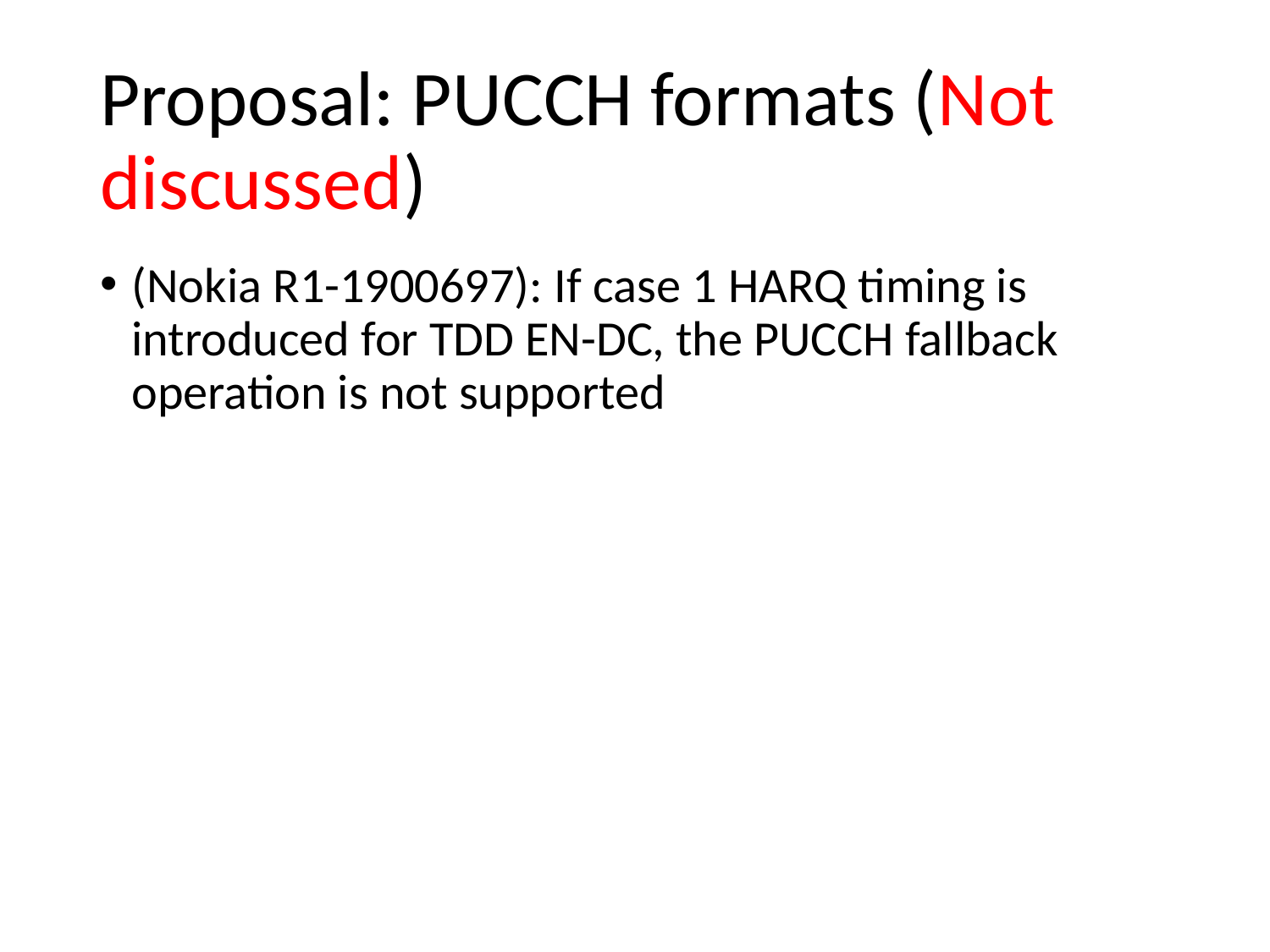

# Proposal: PUCCH formats (Not discussed)
(Nokia R1-1900697): If case 1 HARQ timing is introduced for TDD EN-DC, the PUCCH fallback operation is not supported